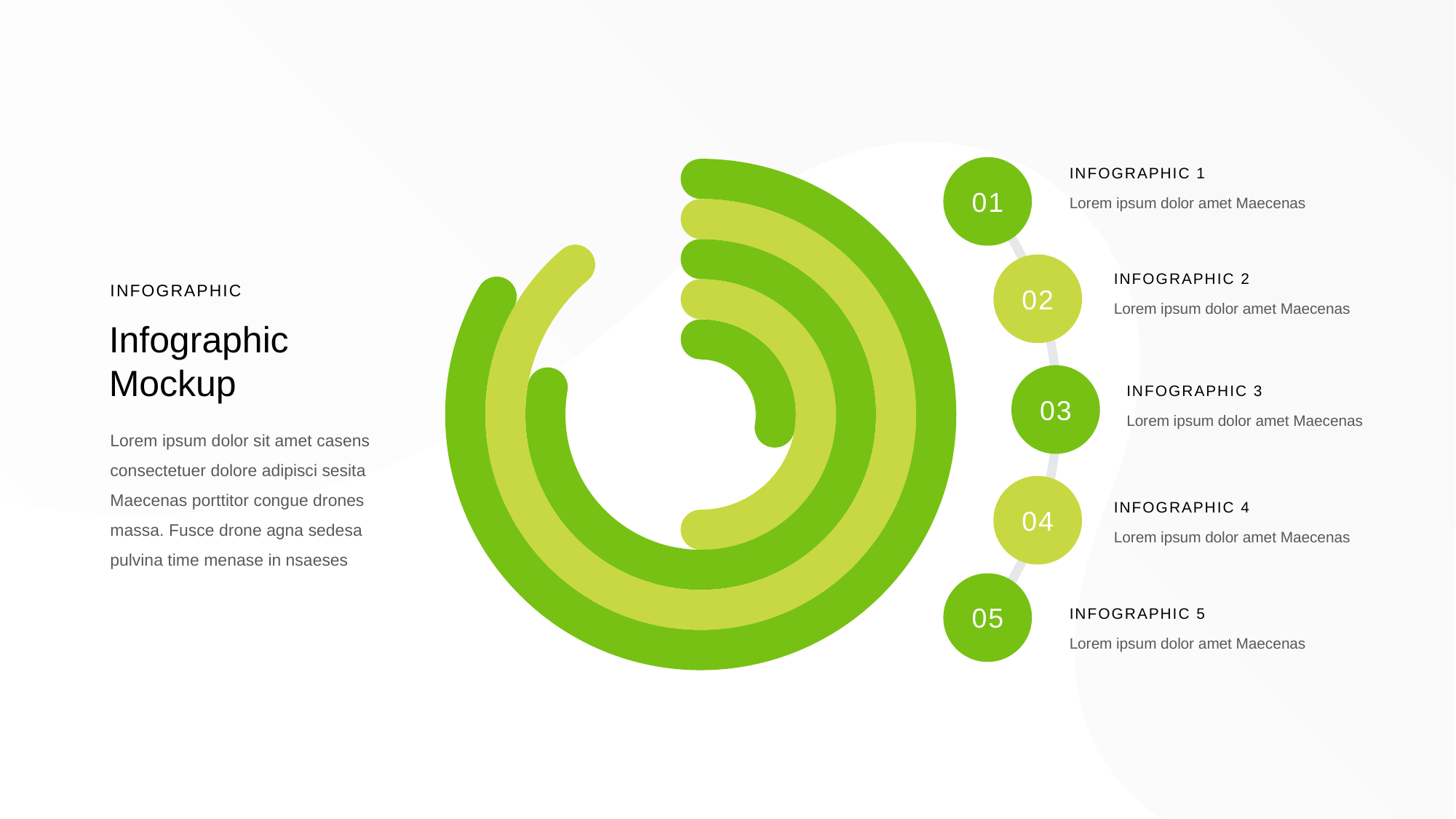

01

02

03

04

05
INFOGRAPHIC 1
Lorem ipsum dolor amet Maecenas
INFOGRAPHIC 2
INFOGRAPHIC
Lorem ipsum dolor amet Maecenas
Infographic Mockup
INFOGRAPHIC 3
Lorem ipsum dolor amet Maecenas
Lorem ipsum dolor sit amet casens consectetuer dolore adipisci sesita Maecenas porttitor congue drones massa. Fusce drone agna sedesa pulvina time menase in nsaeses
INFOGRAPHIC 4
Lorem ipsum dolor amet Maecenas
INFOGRAPHIC 5
Lorem ipsum dolor amet Maecenas